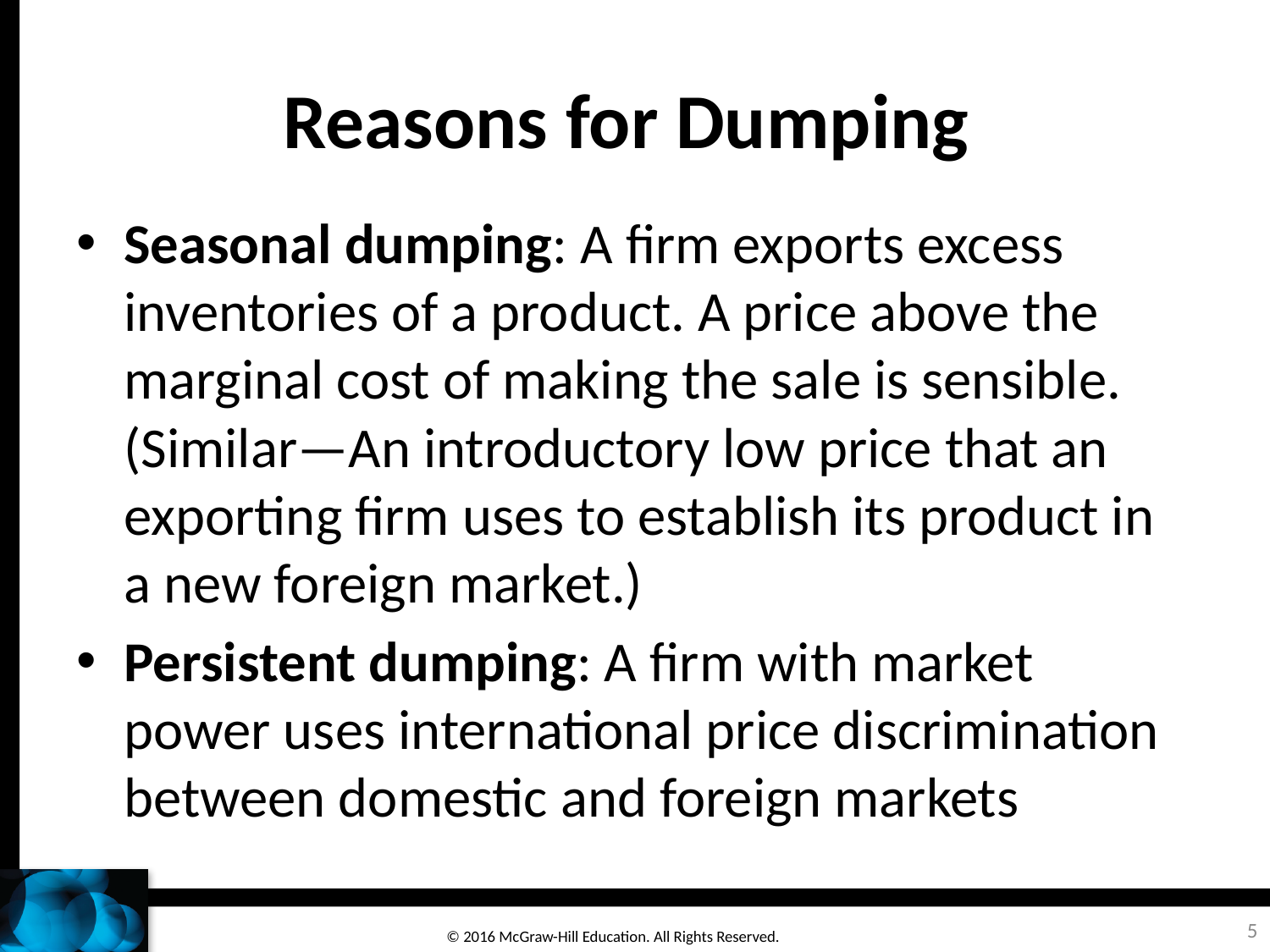

# Reasons for Dumping
Seasonal dumping: A firm exports excess inventories of a product. A price above the marginal cost of making the sale is sensible. (Similar—An introductory low price that an exporting firm uses to establish its product in a new foreign market.)
Persistent dumping: A firm with market power uses international price discrimination between domestic and foreign markets

5
© 2016 McGraw-Hill Education. All Rights Reserved.